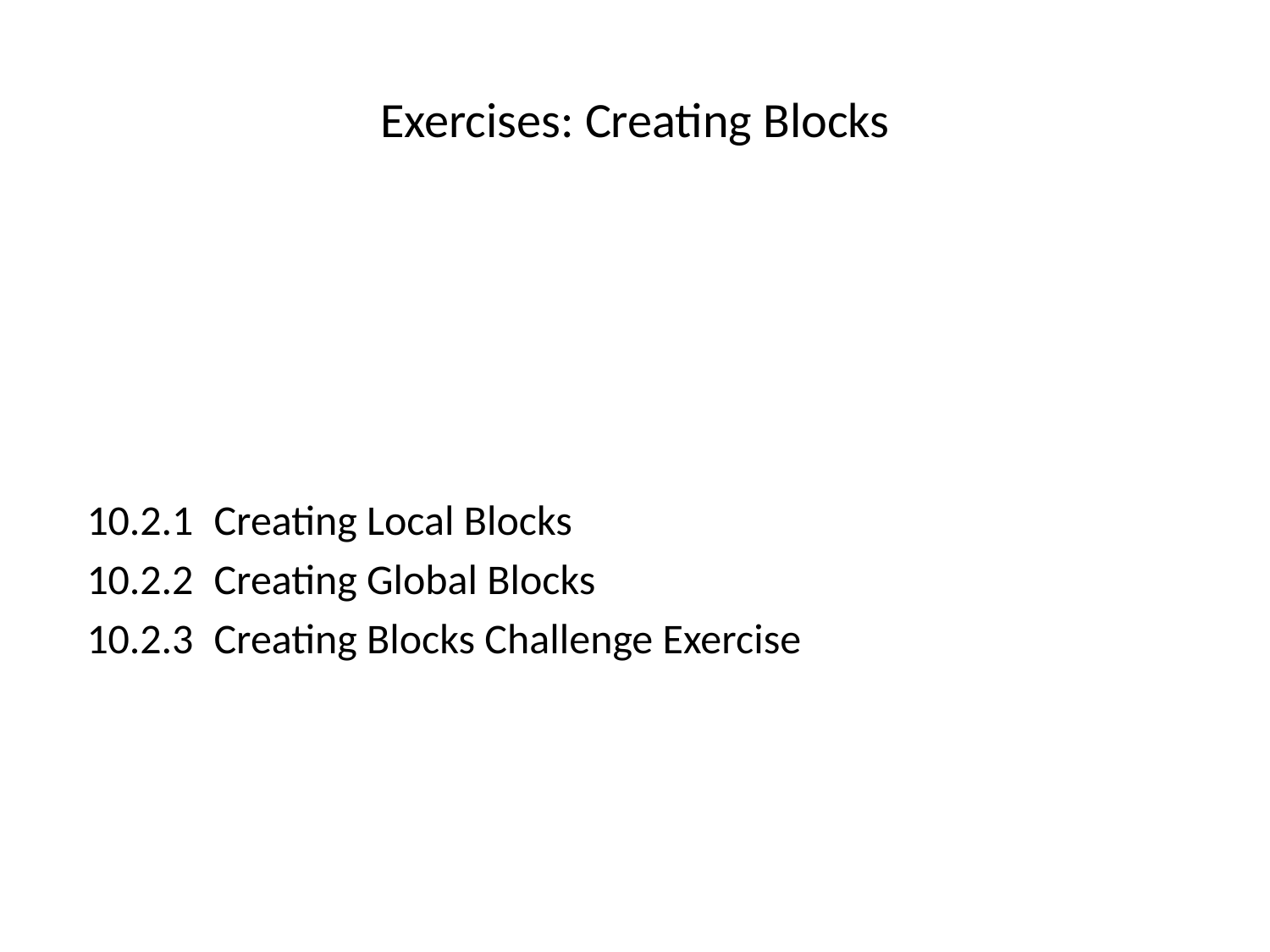

# Exercises: Creating Blocks
10.2.1	Creating Local Blocks
10.2.2	Creating Global Blocks
10.2.3	Creating Blocks Challenge Exercise